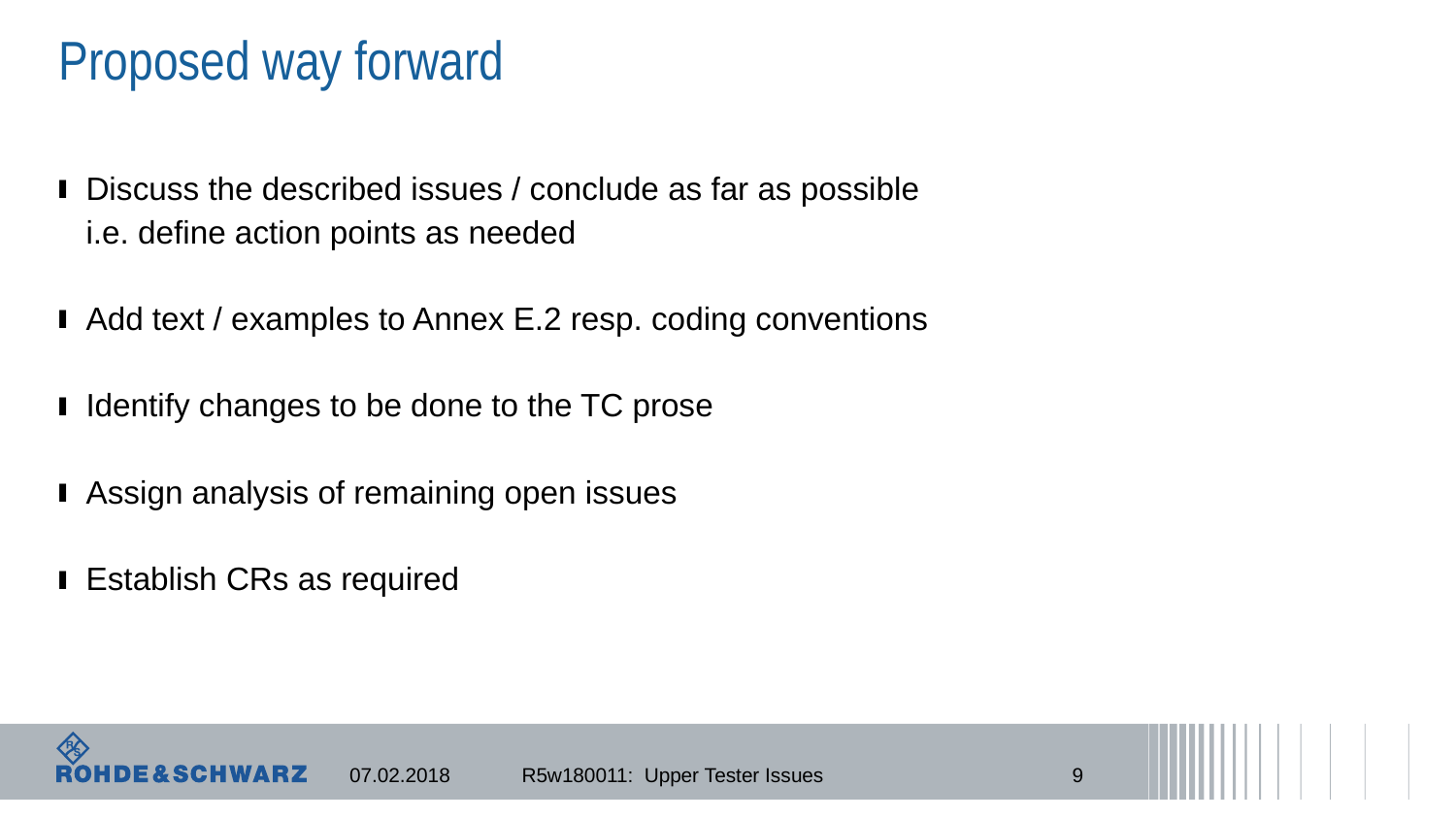

# Proposed way forward
Discuss the described issues / conclude as far as possible
i.e. define action points as needed

Add text / examples to Annex E.2 resp. coding conventions

Identify changes to be done to the TC prose

Assign analysis of remaining open issues

Establish CRs as required

07.02.2018
R5w180011:  Upper Tester Issues
9